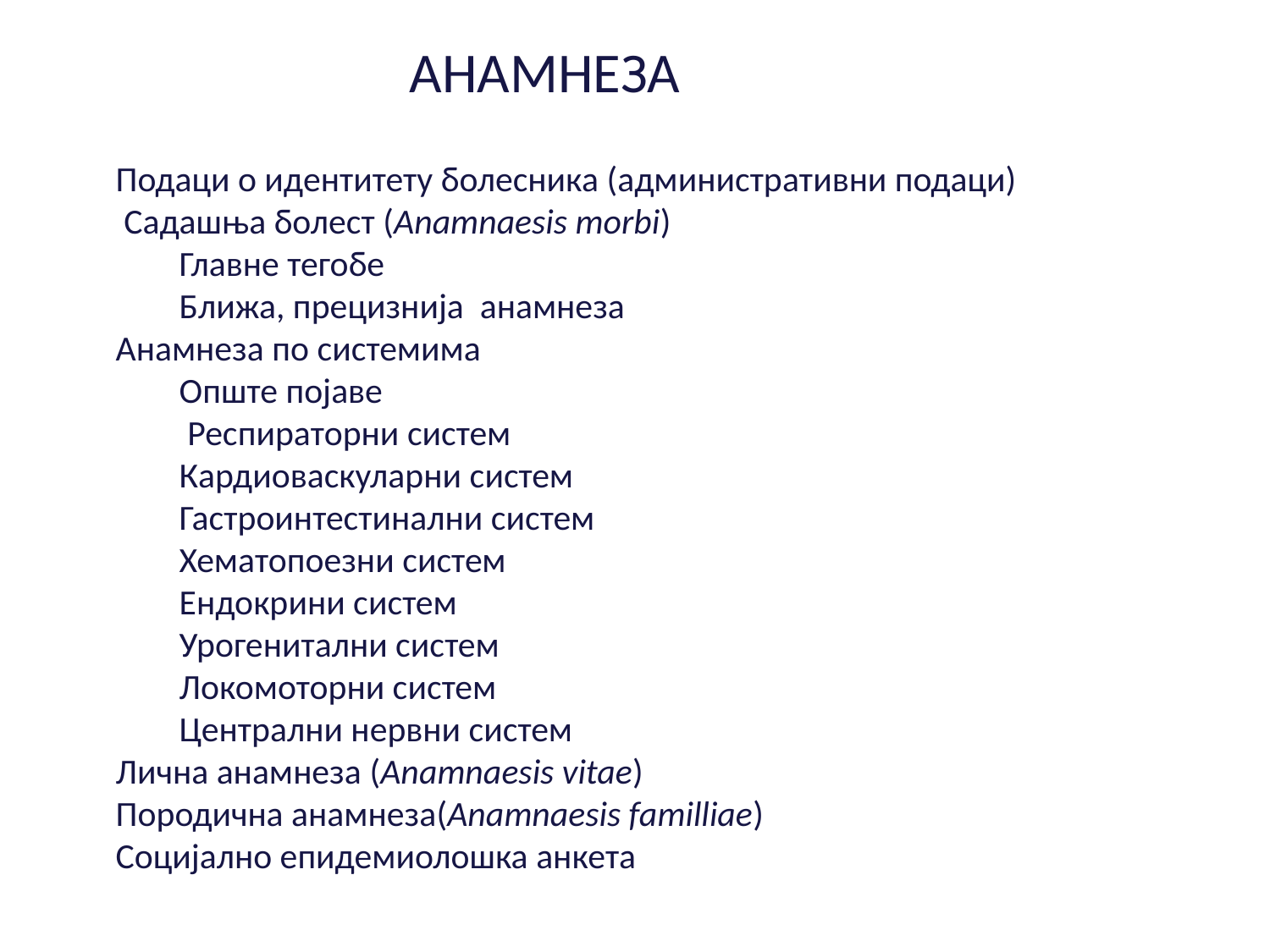

Подаци о идентитету болесника (административни подаци)
 Садашња болест (Anamnaesis morbi)
Главне тегобе
Ближа, прецизнија  анамнеза
Анамнеза по системима
Опште појаве
 Респираторни систем
Кардиоваскуларни систем
Гастроинтестинални систем
Хематопоезни систем
Ендокрини систем
Урогенитални систем
Локомоторни систем
Централни нервни систем
Лична анамнеза (Anamnaesis vitae)
Породична анамнеза(Anamnaesis familliae)
Социјално епидемиолошка анкета
АНАМНЕЗА